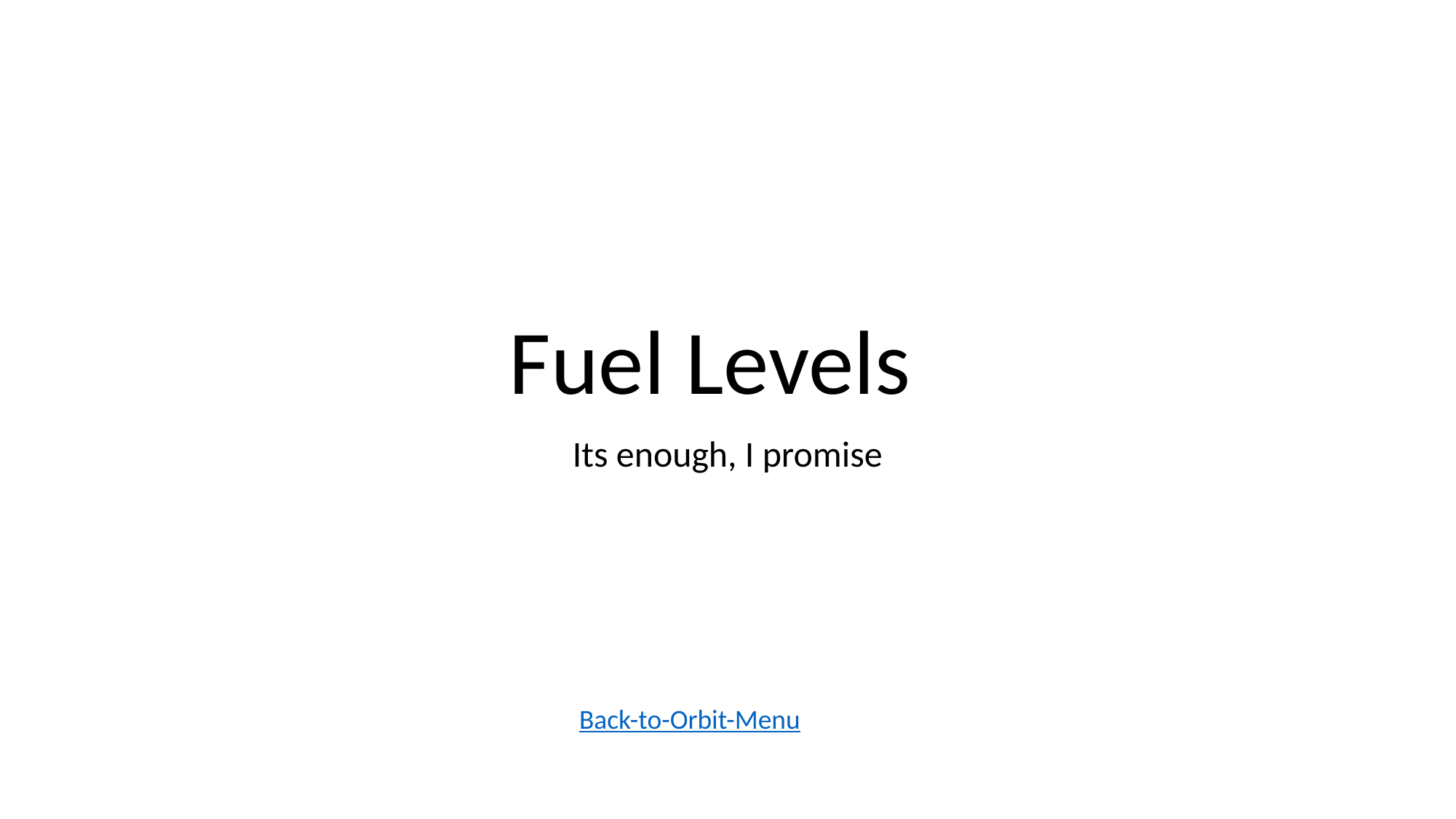

# Fuel Levels
Its enough, I promise
Back-to-Orbit-Menu